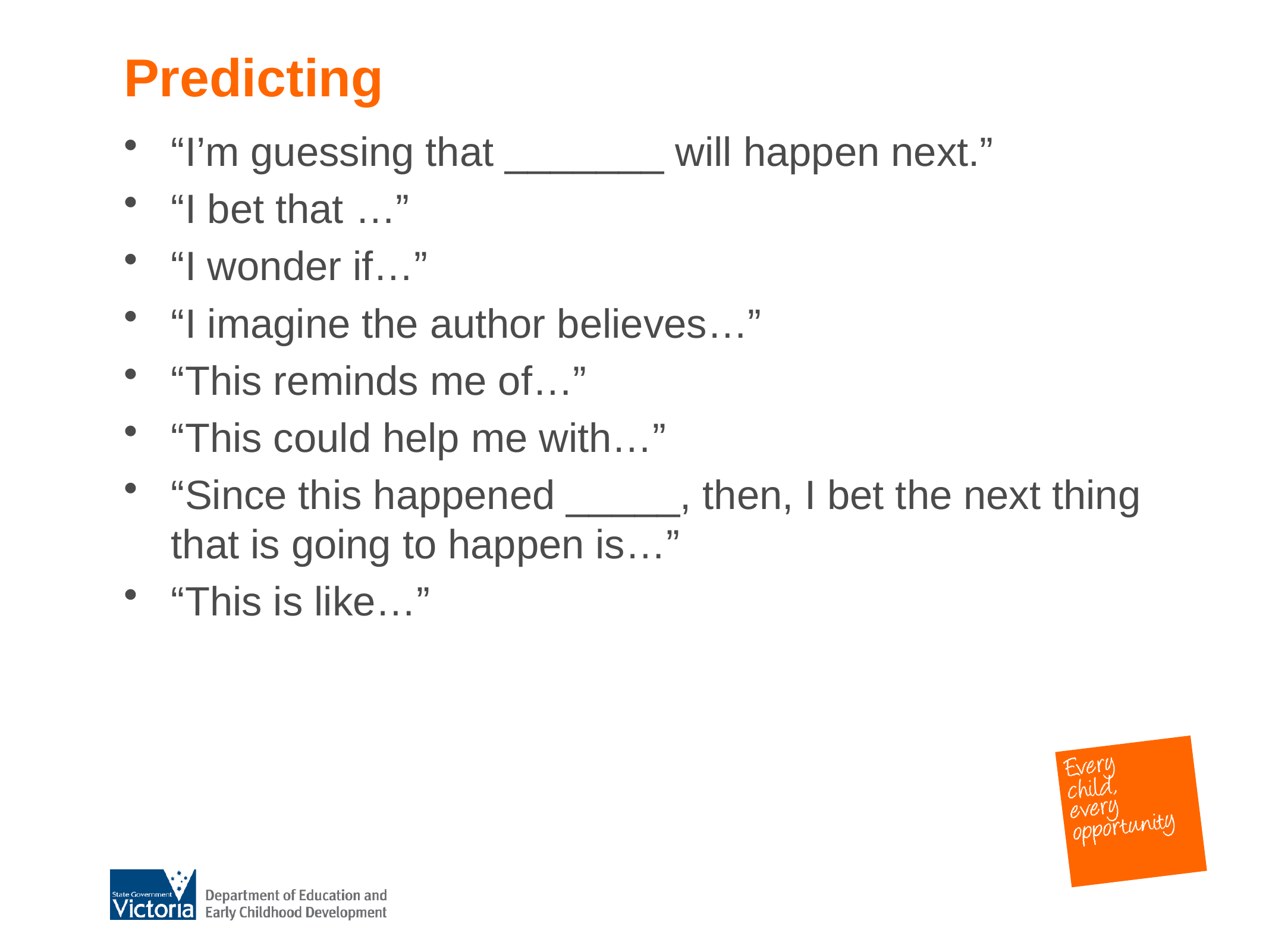

# Predicting
“I’m guessing that _______ will happen next.”
“I bet that …”
“I wonder if…”
“I imagine the author believes…”
“This reminds me of…”
“This could help me with…”
“Since this happened _____, then, I bet the next thing that is going to happen is…”
“This is like…”